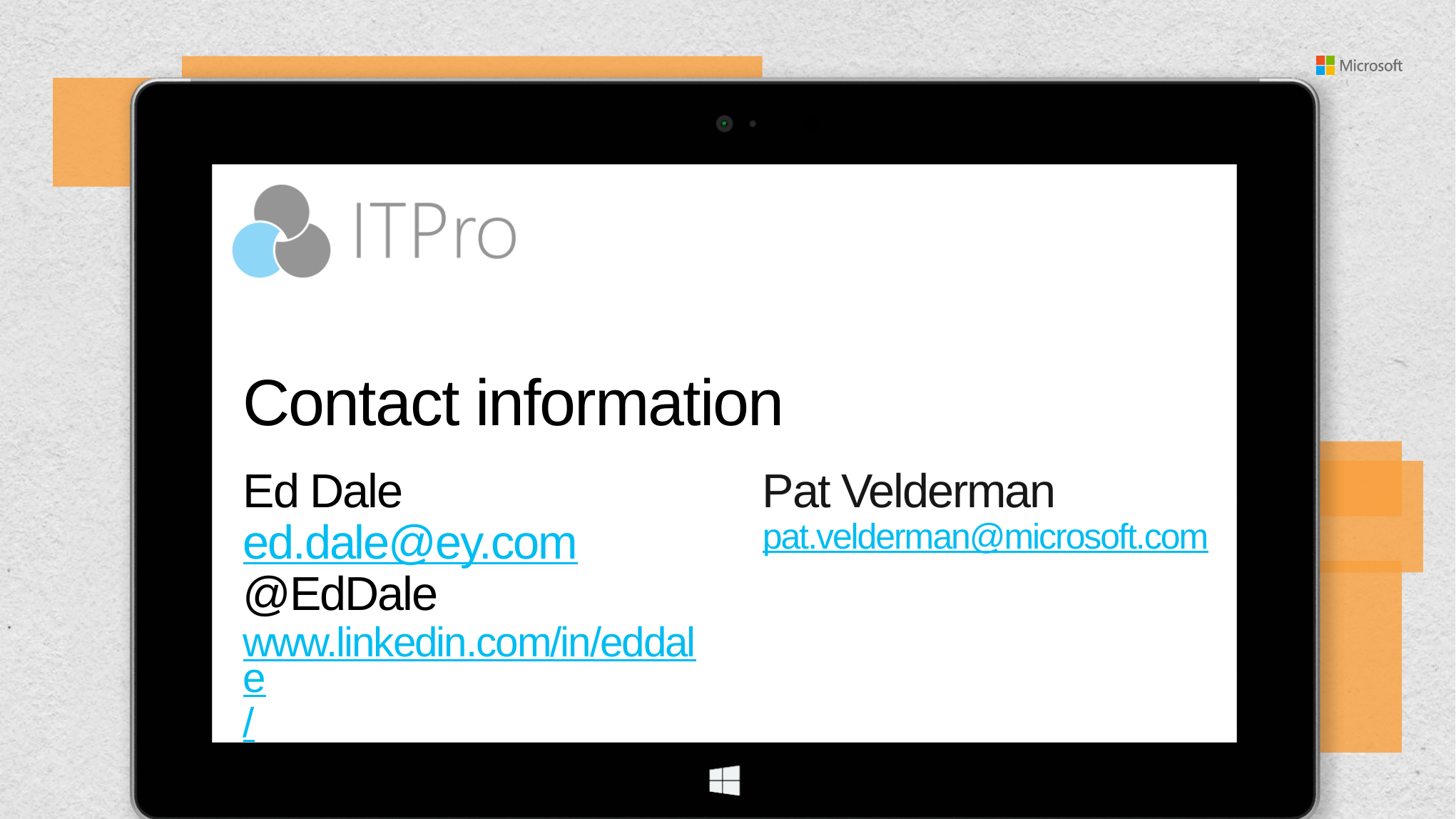

# Contact information
Ed Dale
ed.dale@ey.com
@EdDale
www.linkedin.com/in/eddale/
Pat Velderman
pat.velderman@microsoft.com